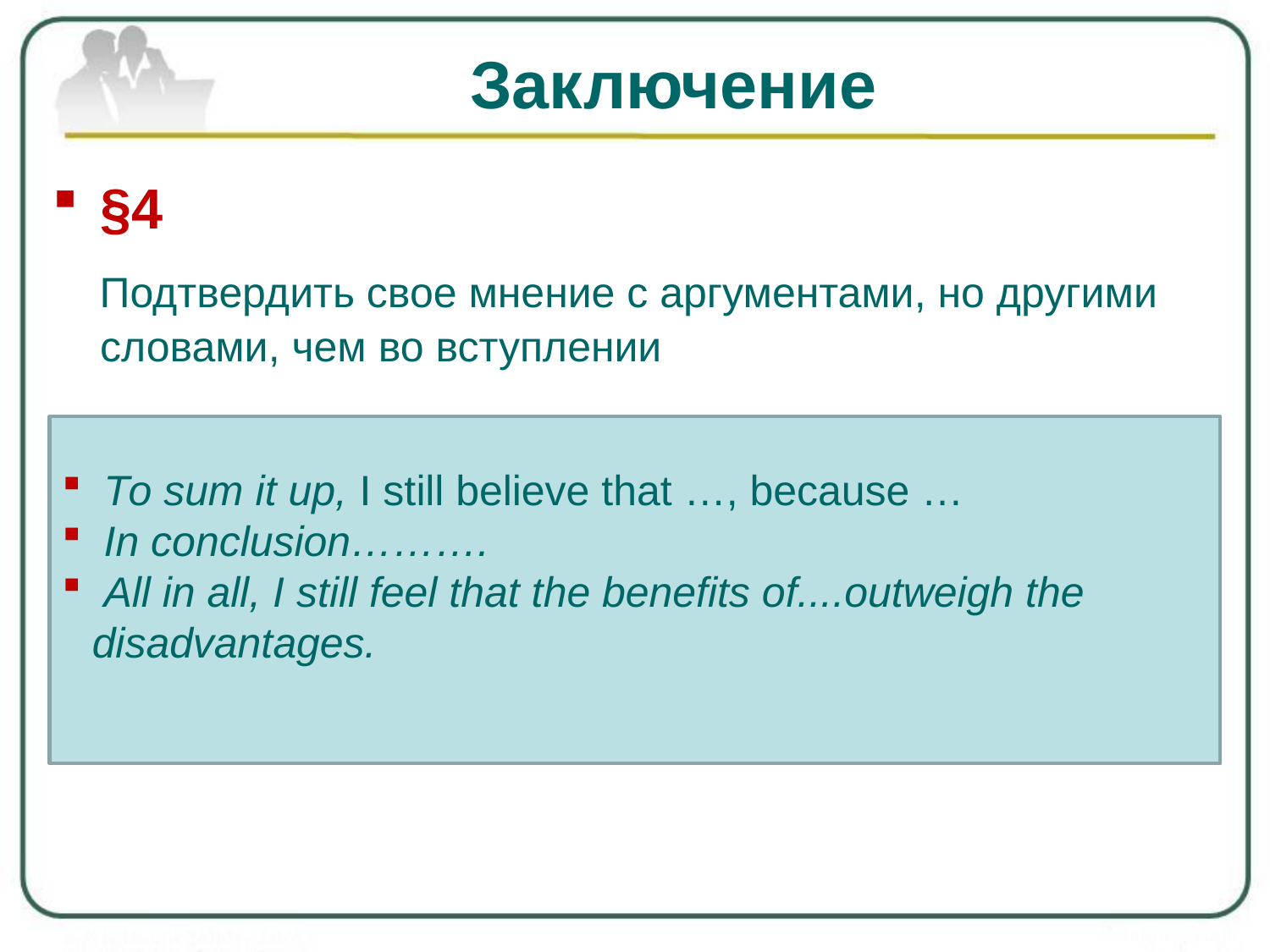

# Заключение
§4
   Подтвердить свое мнение с аргументами, но другими словами, чем во вступлении

 То sum it up, I still believe that …, because …
 In conclusion……….
 All in all, I still feel that the benefits of....outweigh the disadvantages.